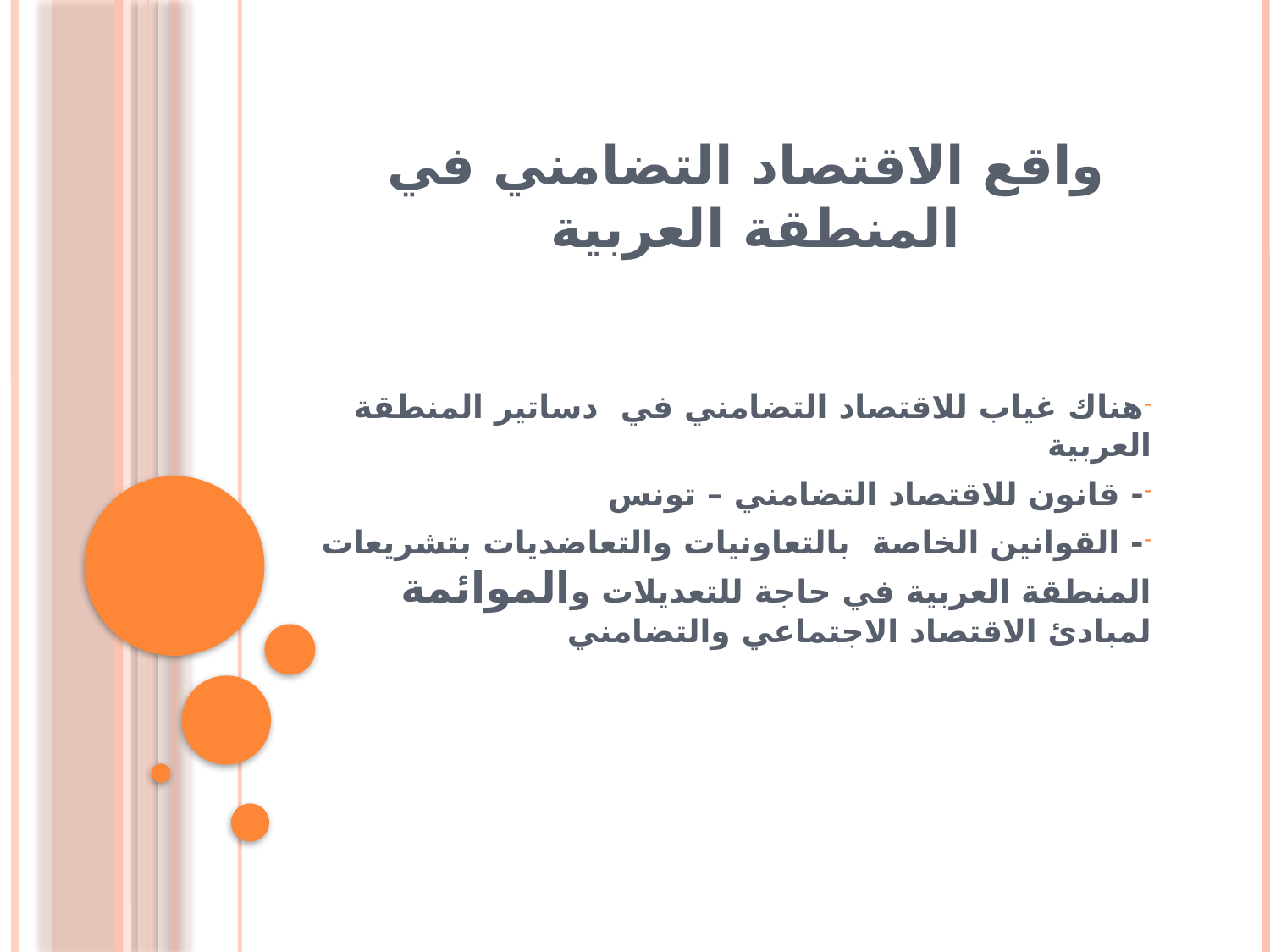

# واقع الاقتصاد التضامني في المنطقة العربية
هناك غياب للاقتصاد التضامني في  دساتير المنطقة العربية
- قانون للاقتصاد التضامني – تونس
- القوانين الخاصة  بالتعاونيات والتعاضديات بتشريعات المنطقة العربية في حاجة للتعديلات والموائمة لمبادئ الاقتصاد الاجتماعي والتضامني